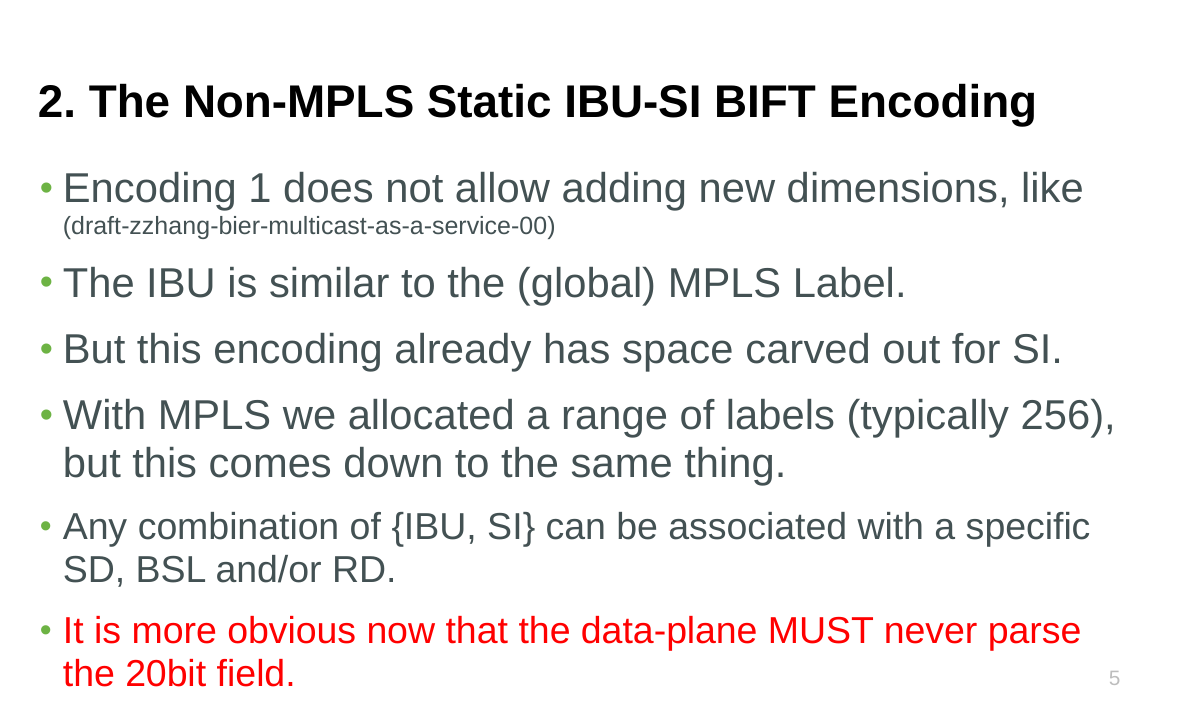

# 2. The Non-MPLS Static IBU-SI BIFT Encoding
Encoding 1 does not allow adding new dimensions, like (draft-zzhang-bier-multicast-as-a-service-00)
The IBU is similar to the (global) MPLS Label.
But this encoding already has space carved out for SI.
With MPLS we allocated a range of labels (typically 256), but this comes down to the same thing.
Any combination of {IBU, SI} can be associated with a specific SD, BSL and/or RD.
It is more obvious now that the data-plane MUST never parse the 20bit field.